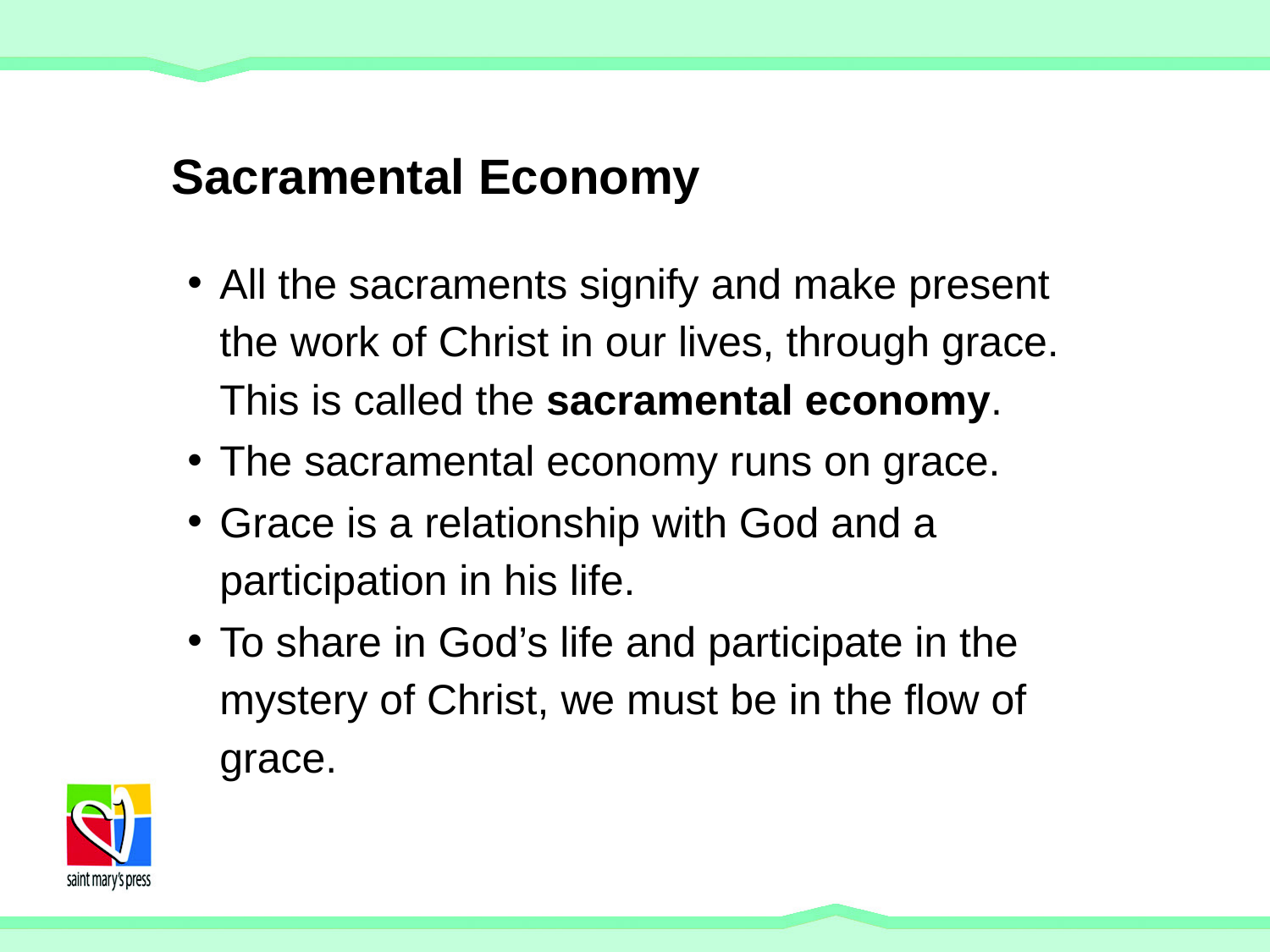

# Sacramental Economy
All the sacraments signify and make present the work of Christ in our lives, through grace. This is called the sacramental economy.
The sacramental economy runs on grace.
Grace is a relationship with God and a participation in his life.
To share in God’s life and participate in the mystery of Christ, we must be in the flow of grace.